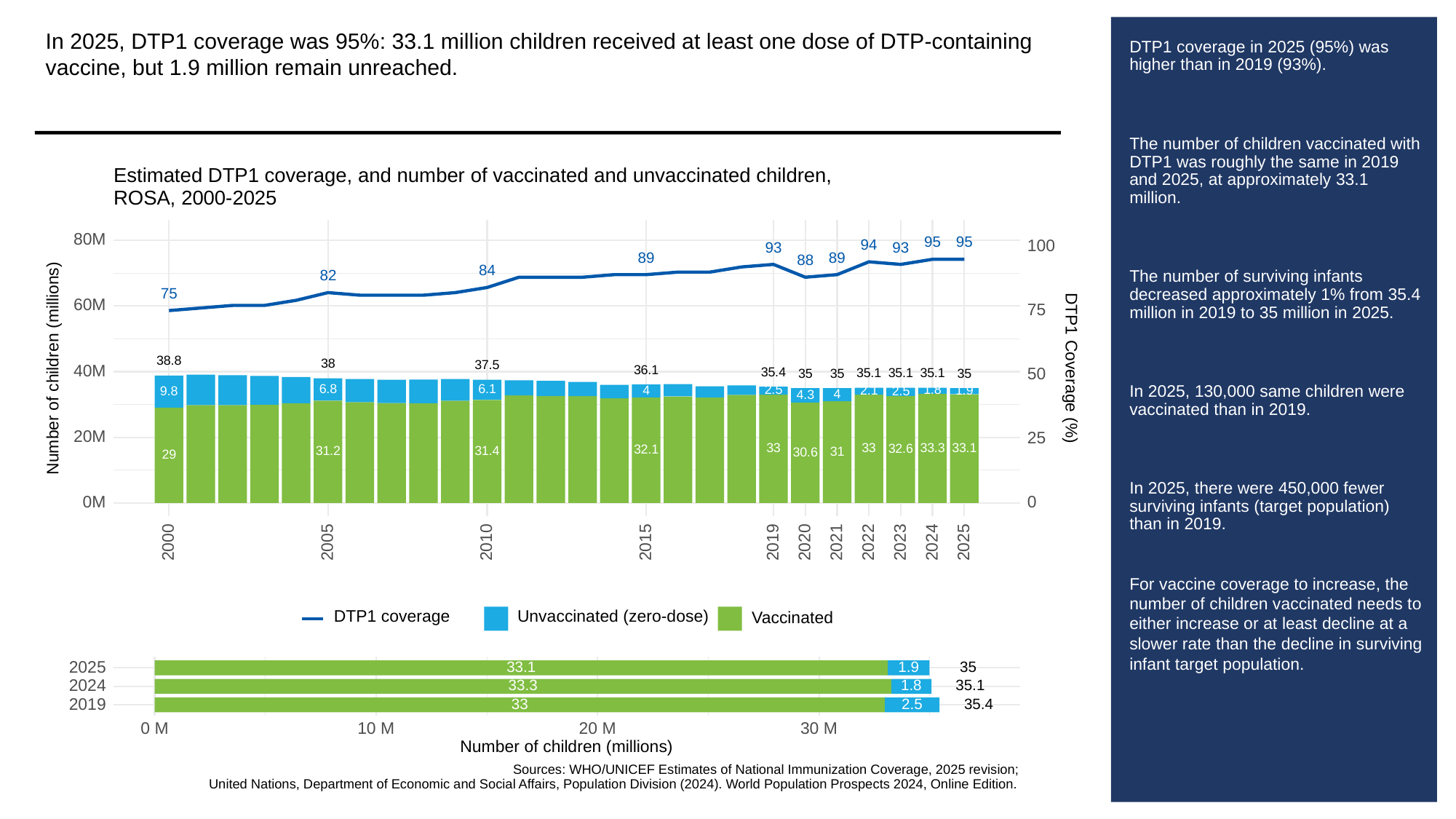

In 2025, DTP1 coverage was 95%: 33.1 million children received at least one dose of DTP-containing vaccine, but 1.9 million remain unreached.
# DTP1 coverage in 2025 (95%) was higher than in 2019 (93%).

The number of children vaccinated with DTP1 was roughly the same in 2019 and 2025, at approximately 33.1 million.

The number of surviving infants decreased approximately 1% from 35.4 million in 2019 to 35 million in 2025.

In 2025, 130,000 same children were vaccinated than in 2019.

In 2025, there were 450,000 fewer surviving infants (target population) than in 2019.

For vaccine coverage to increase, the number of children vaccinated needs to either increase or at least decline at a slower rate than the decline in surviving infant target population.

Estimated DTP1 coverage, and number of vaccinated and unvaccinated children,
ROSA, 2000-2025

80M
95
95
94
100

93
93
89
89
88

84
82

75
60M
75

38.8
38
Number of children (millions)
DTP1 Coverage (%)
37.5
40M
36.1
35.4
50
35.1
35.1
35.1
35
35
35

6.8

6.1

2.5
1.8

4
1.9
2.1

9.8
2.5

4
4.3

20M
25

33.3
33.1
33
33
32.6
32.1
31.4
31.2
31
30.6
29

0M
0

2023
2000
2005
2010
2015
2019
2020
2021
2022
2024
2025

Unvaccinated (zero-dose)
DTP1 coverage
Vaccinated

2025
33.1
35
1.9

2024
33.3
35.1
1.8

2019
33
35.4
2.5

30 M
0 M
10 M
20 M
Number of children (millions)
Sources: WHO/UNICEF Estimates of National Immunization Coverage, 2025 revision;
United Nations, Department of Economic and Social Affairs, Population Division (2024). World Population Prospects 2024, Online Edition.